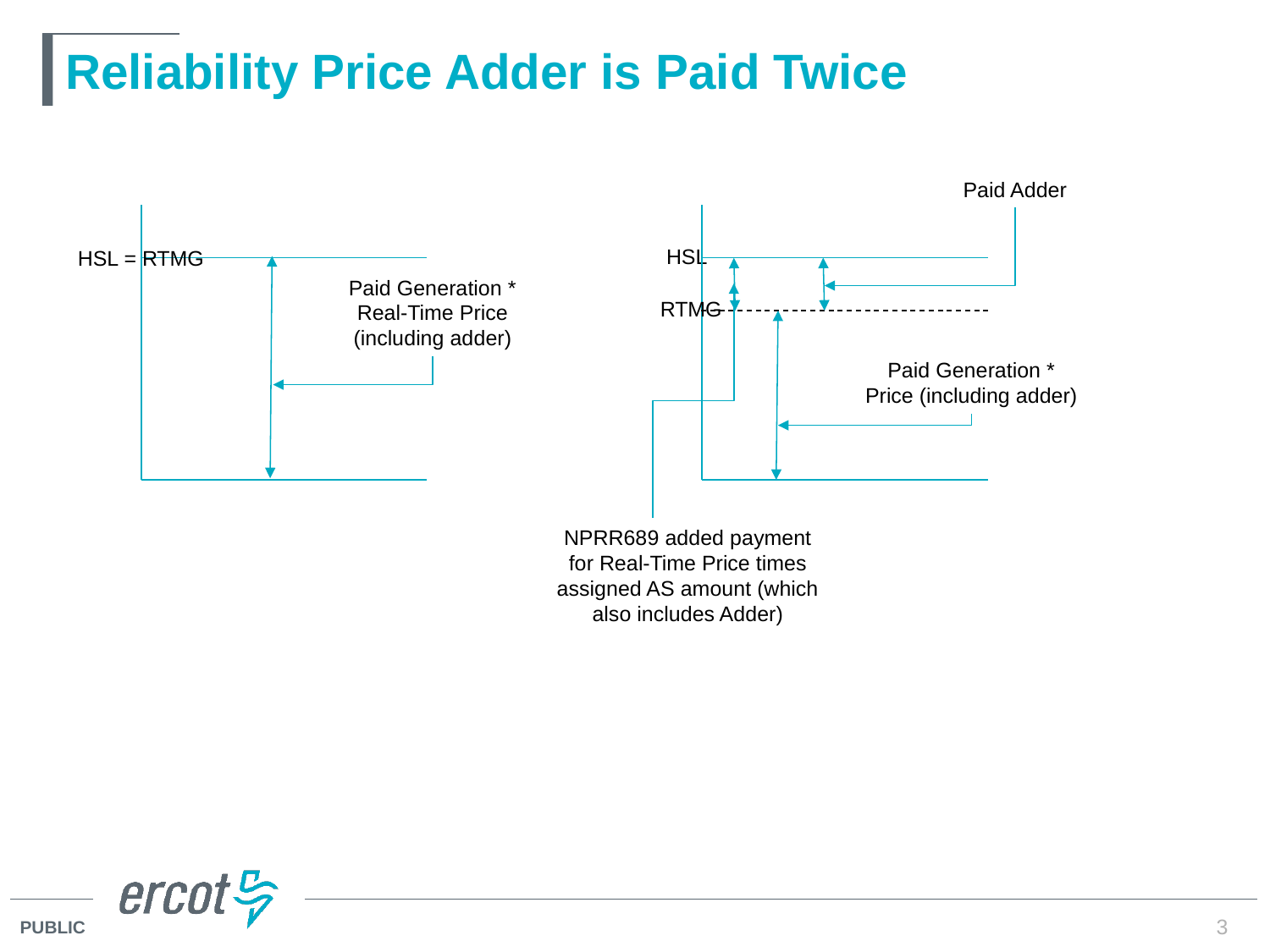

# Reliability Price Adder is Paid Twice
Paid Adder
HSL
HSL = RTMG
Paid Generation * Real-Time Price (including adder)
RTMG
Paid Generation * Price (including adder)
NPRR689 added payment for Real-Time Price times assigned AS amount (which also includes Adder)
3